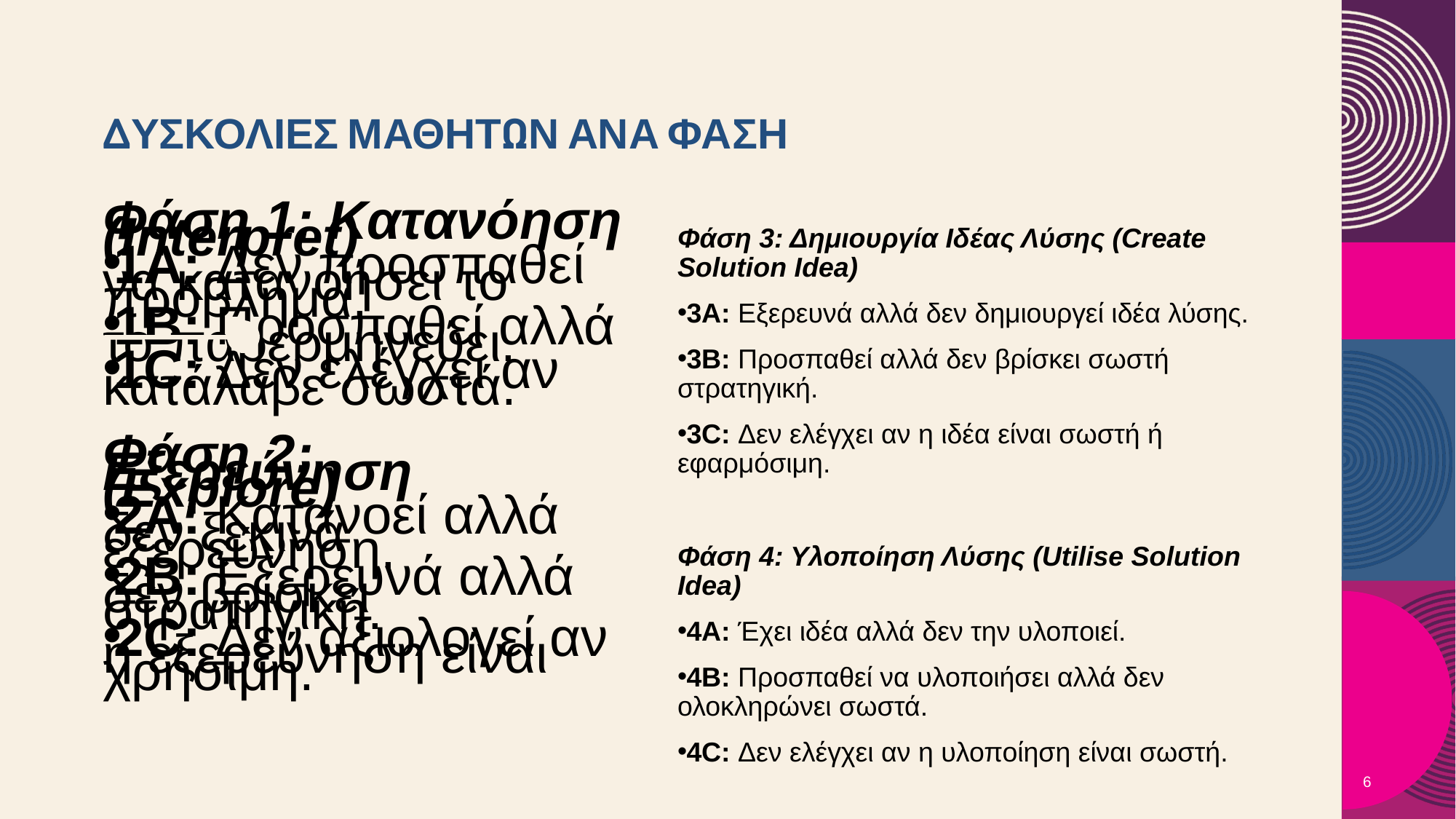

# Δυσκολιεσ μαθητων ανα φαση
Φάση 3: Δημιουργία Ιδέας Λύσης (Create Solution Idea)
3A: Εξερευνά αλλά δεν δημιουργεί ιδέα λύσης.
3B: Προσπαθεί αλλά δεν βρίσκει σωστή στρατηγική.
3C: Δεν ελέγχει αν η ιδέα είναι σωστή ή εφαρμόσιμη.

Φάση 4: Υλοποίηση Λύσης (Utilise Solution Idea)
4A: Έχει ιδέα αλλά δεν την υλοποιεί.
4B: Προσπαθεί να υλοποιήσει αλλά δεν ολοκληρώνει σωστά.
4C: Δεν ελέγχει αν η υλοποίηση είναι σωστή.

Φάση 1: Κατανόηση (Interpret)
1A: Δεν προσπαθεί να κατανοήσει το πρόβλημα.
1B: Προσπαθεί αλλά το παρερμηνεύει.
1C: Δεν ελέγχει αν κατάλαβε σωστά.

Φάση 2: Εξερεύνηση (Explore)
2A: Κατανοεί αλλά δεν ξεκινά εξερεύνηση.
2B: Εξερευνά αλλά δεν βρίσκει στρατηγική.
2C: Δεν αξιολογεί αν η εξερεύνηση είναι χρήσιμη.

6